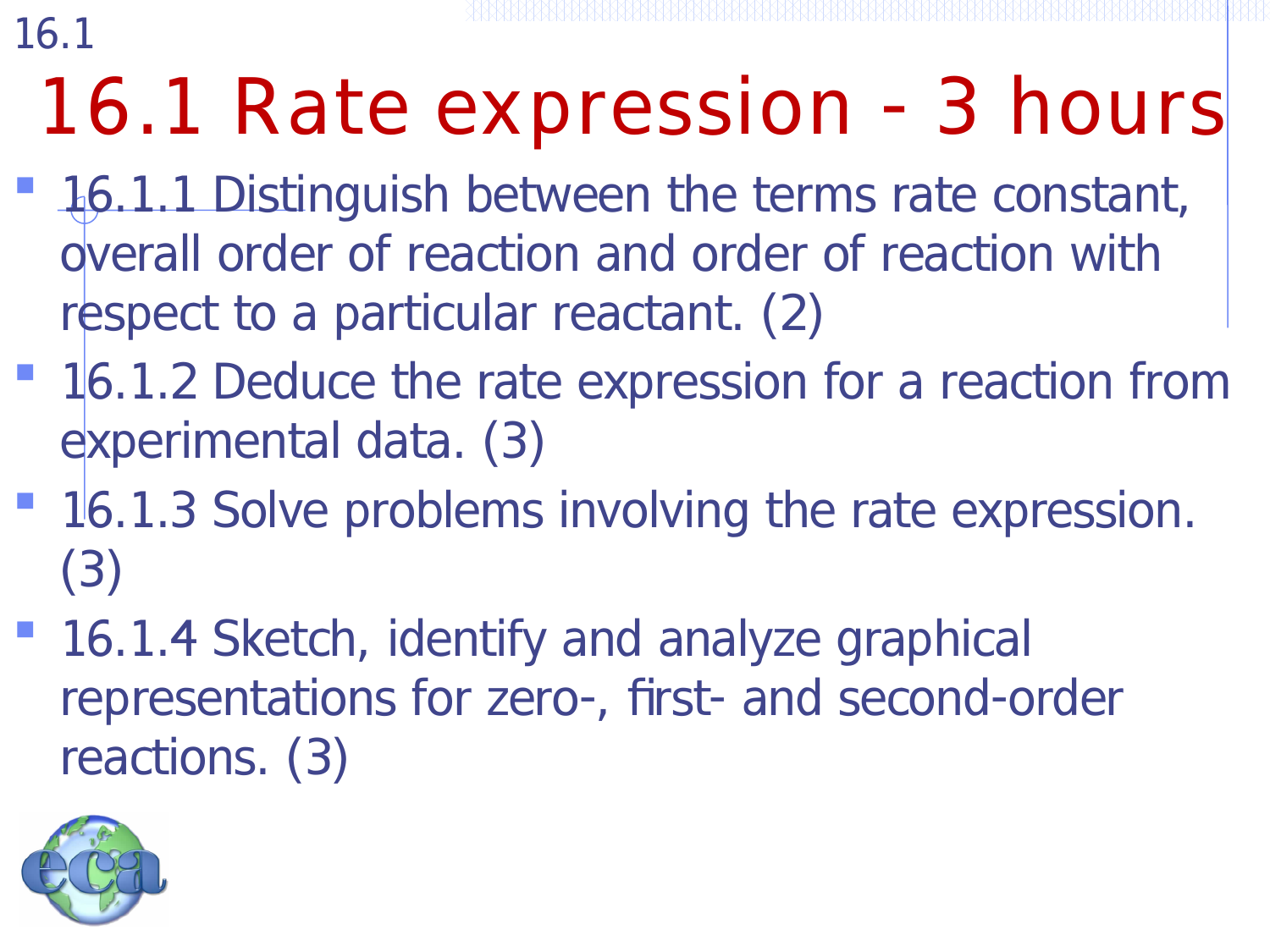

# 16.1 Rate expression - 3 hours
16.1.1 Distinguish between the terms rate constant, overall order of reaction and order of reaction with respect to a particular reactant. (2)
16.1.2 Deduce the rate expression for a reaction from experimental data. (3)
16.1.3 Solve problems involving the rate expression. (3)
16.1.4 Sketch, identify and analyze graphical representations for zero-, first- and second-order reactions. (3)